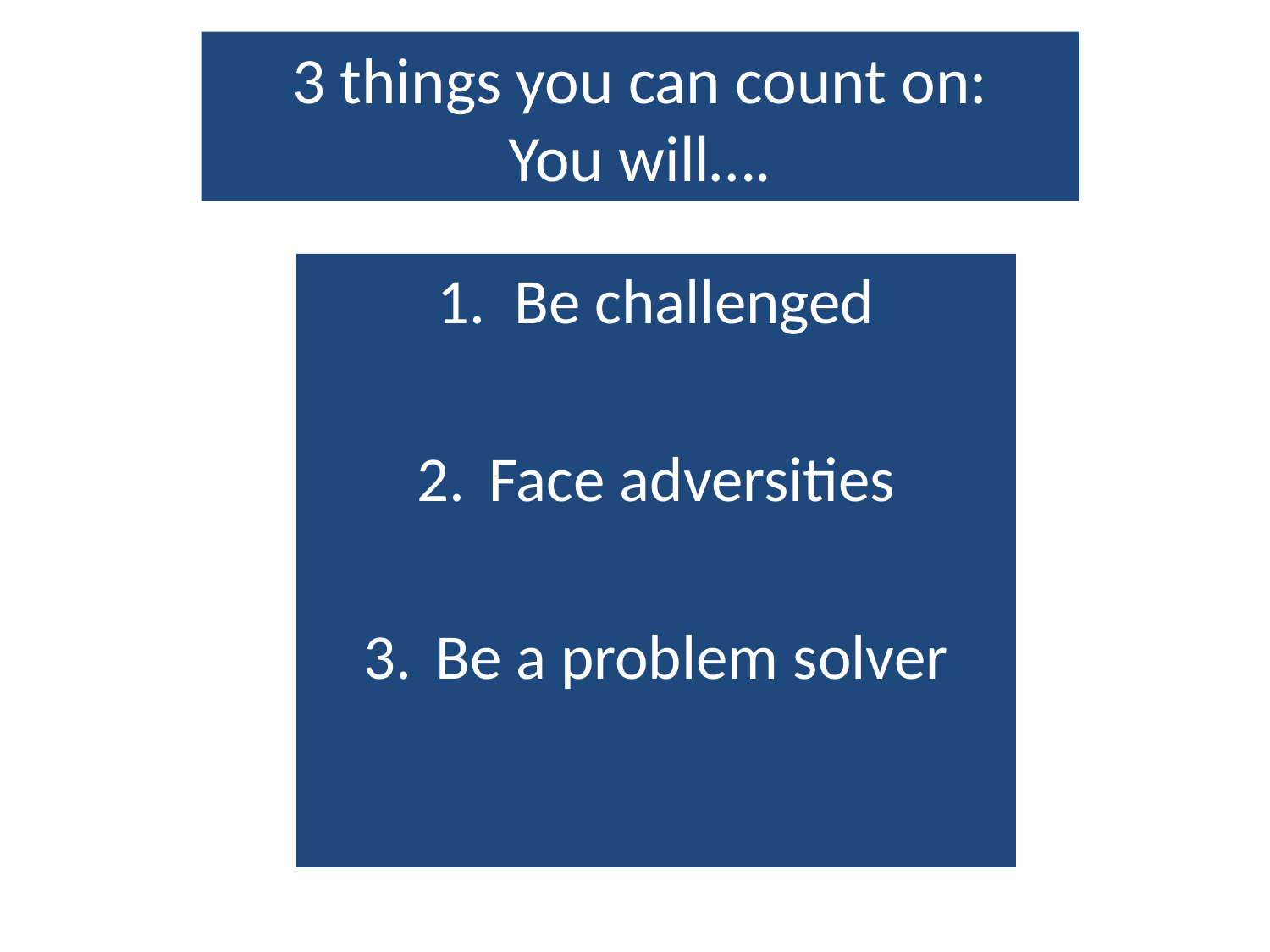

# 3 things you can count on: You will….
1.  Be challenged

Face adversities

Be a problem solver